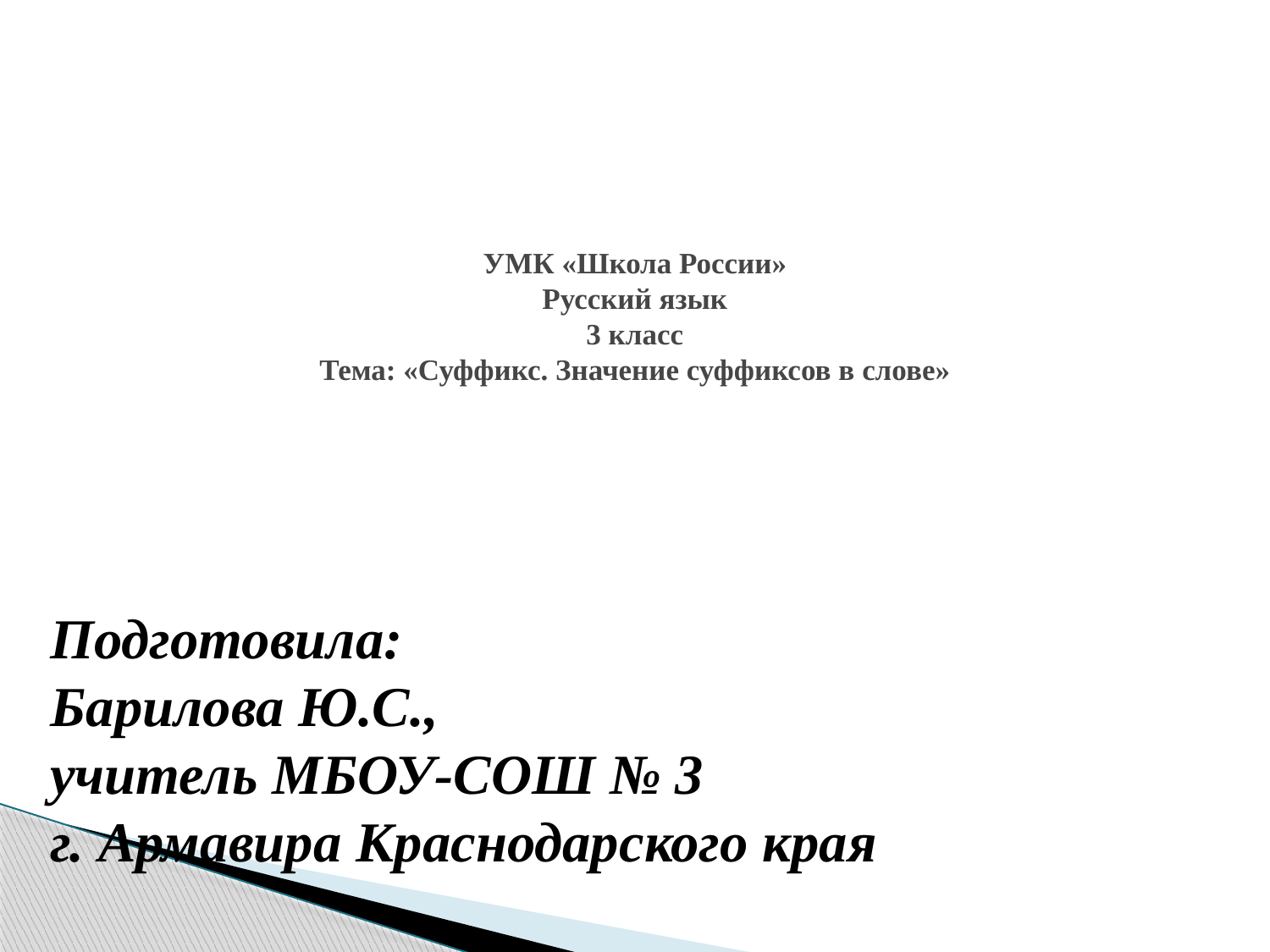

# УМК «Школа России» Русский язык 3 класс Тема: «Суффикс. Зна­чение суффиксов в слове»
Подготовила:
Барилова Ю.С.,
учитель МБОУ-СОШ № 3
г. Армавира Краснодарского края